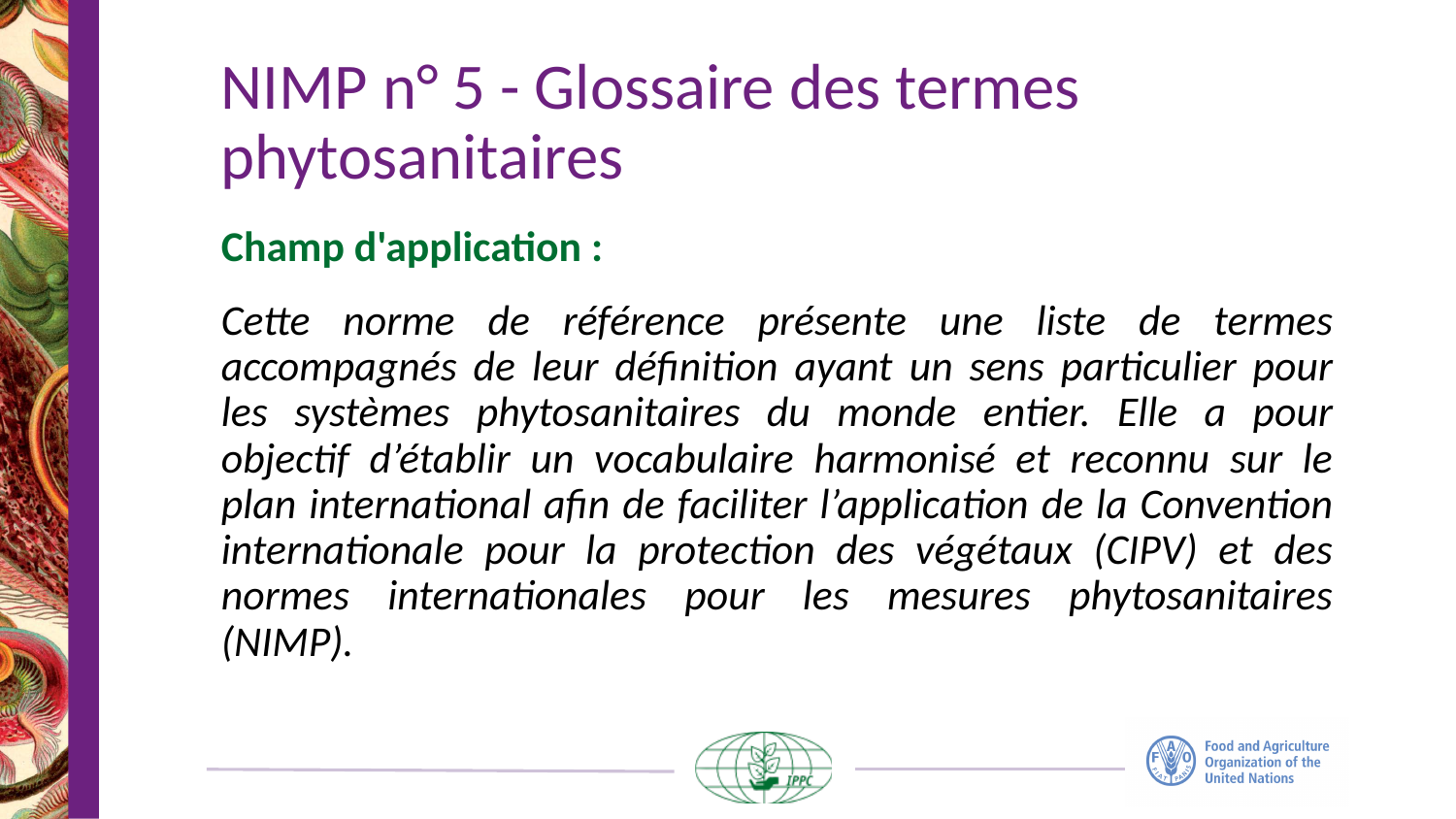

# NIMP n° 5 - Glossaire des termes phytosanitaires
Champ d'application :
Cette norme de référence présente une liste de termes accompagnés de leur définition ayant un sens particulier pour les systèmes phytosanitaires du monde entier. Elle a pour objectif d’établir un vocabulaire harmonisé et reconnu sur le plan international afin de faciliter l’application de la Convention internationale pour la protection des végétaux (CIPV) et des normes internationales pour les mesures phytosanitaires (NIMP).